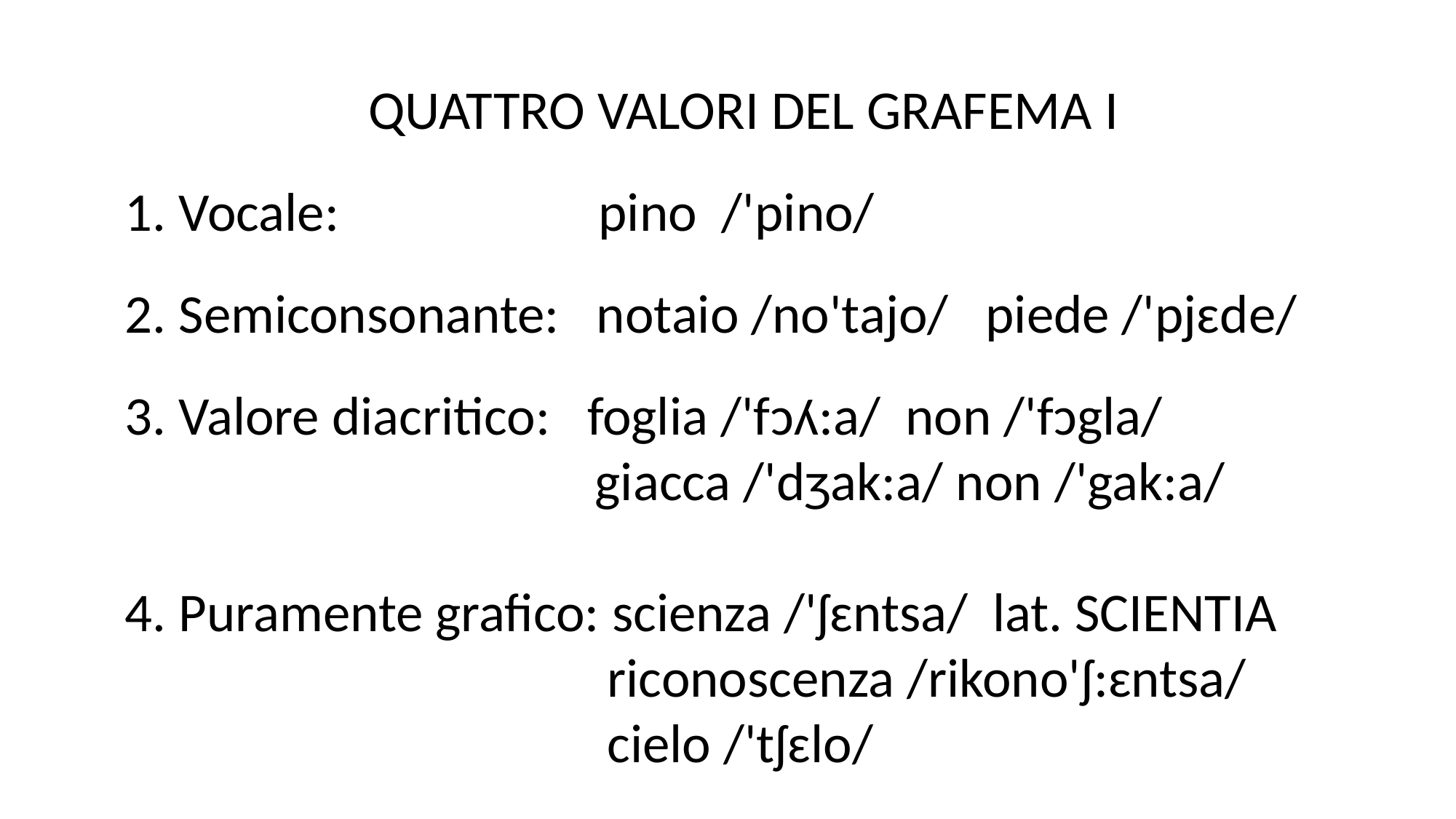

QUATTRO VALORI DEL GRAFEMA I

1. Vocale:                     pino  /'pino/

2. Semiconsonante:   notaio /no'tajo/   piede /'pjɛde/

3. Valore diacritico:   foglia /'fͻʎ:a/  non /'fͻgla/
                                      giacca /'dӡak:a/ non /'gak:a/

4. Puramente grafico: scienza /'ʃɛntsa/  lat. SCIENTIA
                                       riconoscenza /rikono'ʃ:ɛntsa/
                                       cielo /'tʃɛlo/